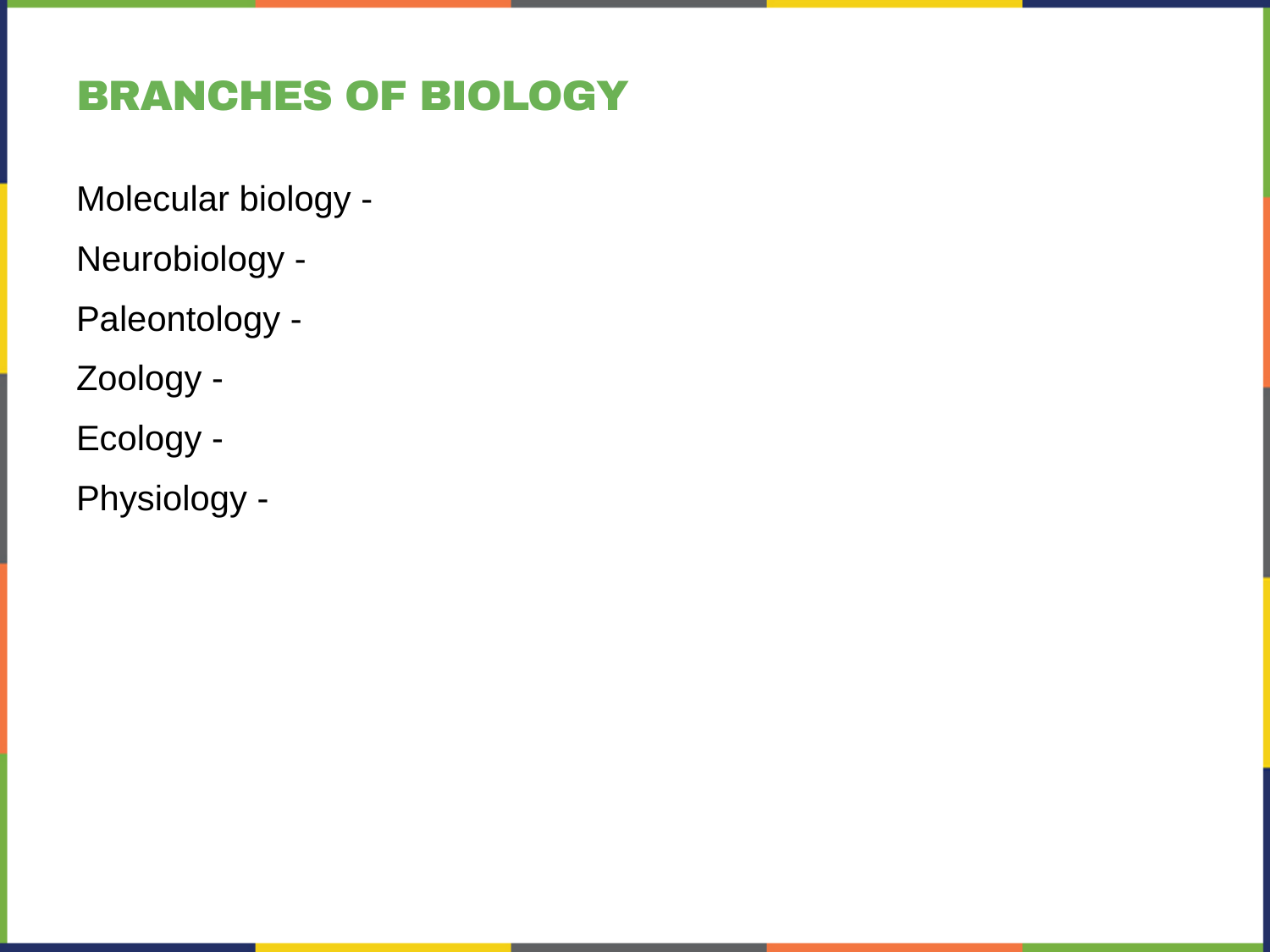

# Branches of Biology
Molecular biology -
Neurobiology -
Paleontology -
Zoology -
Ecology -
Physiology -